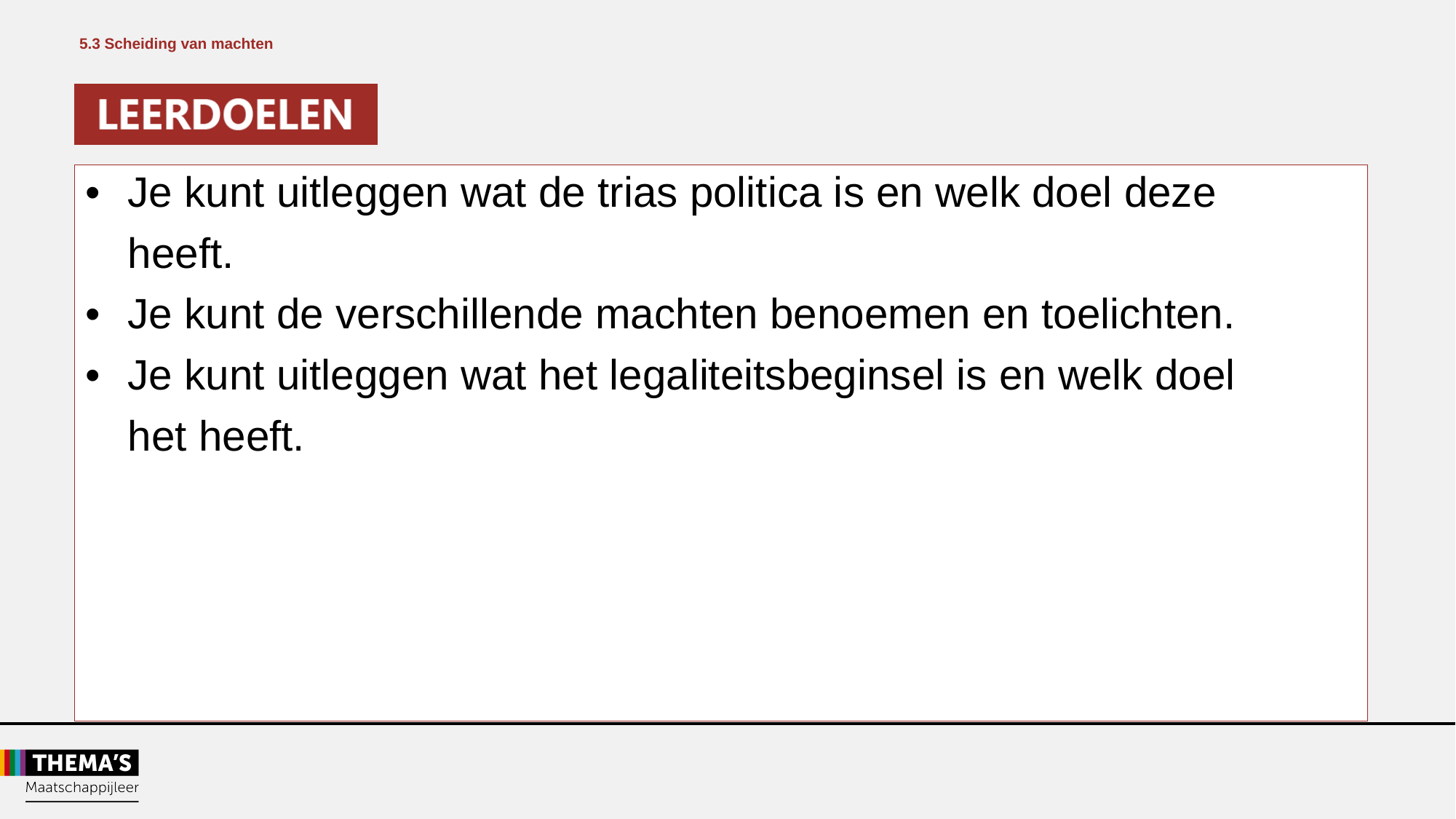

5.3 Scheiding van machten
•	Je kunt uitleggen wat de trias politica is en welk doel deze
heeft.
•	Je kunt de verschillende machten benoemen en toelichten.
•	Je kunt uitleggen wat het legaliteitsbeginsel is en welk doel
het heeft.